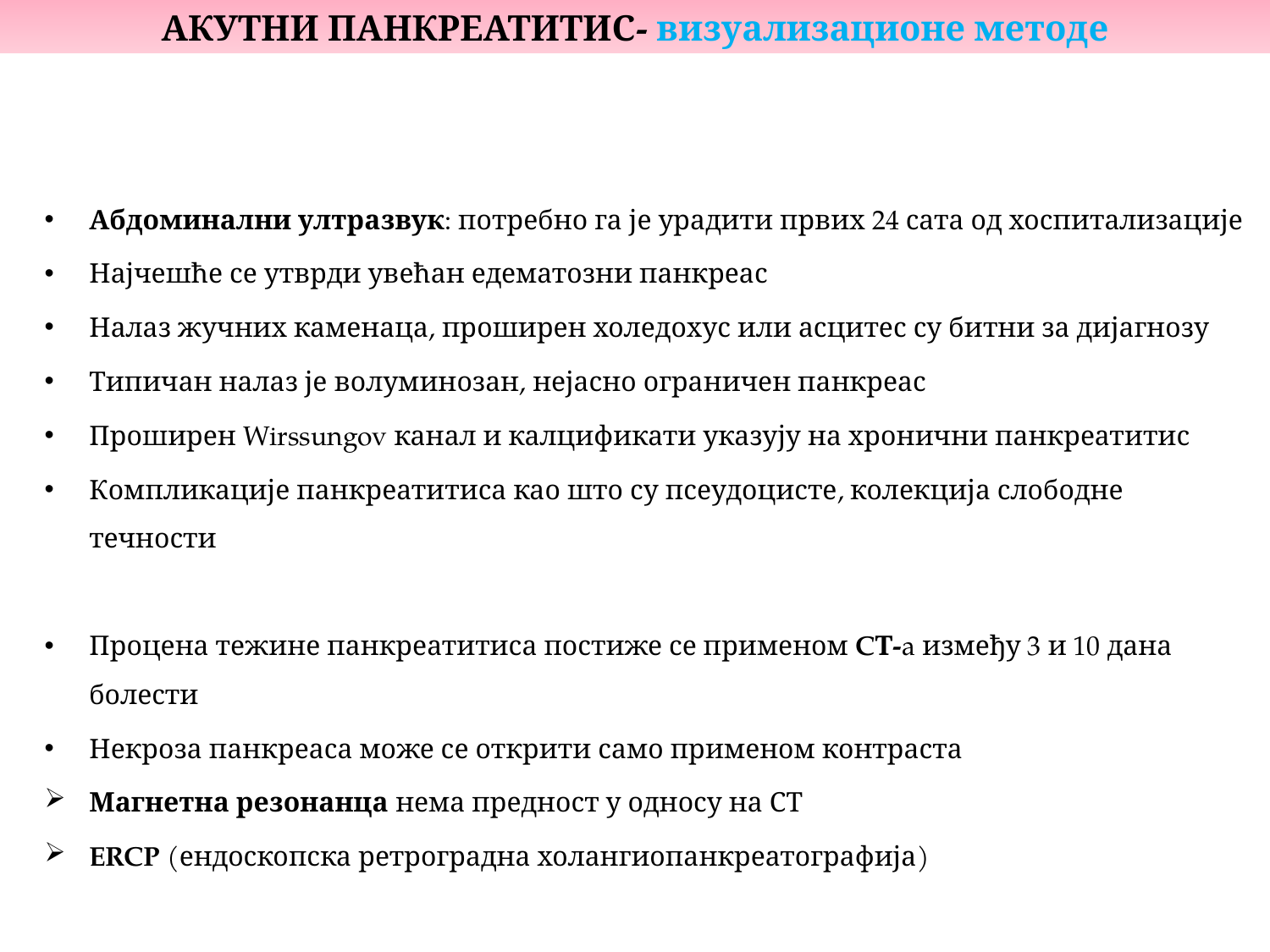

АКУТНИ ПАНКРЕАТИТИС- визуализационе методе
Абдоминални ултразвук: потребно га је урадити првих 24 сата од хоспитализације
Најчешће се утврди увећан едематозни панкреас
Налаз жучних каменаца, проширен холедохус или асцитес су битни за дијагнозу
Типичан налаз је волуминозан, нејасно ограничен панкреас
Проширен Wirssungov канал и калцификати указују на хронични панкреатитис
Компликације панкреатитиса као што су псеудоцисте, колекција слободне течности

Процена тежине панкреатитиса постиже се применом CТ-a између 3 и 10 дана болести
Некроза панкреаса може се открити само применом контраста
Магнетна резонанца нема предност у односу на СТ
ERCP (ендоскопска ретроградна холангиопанкреатографија)